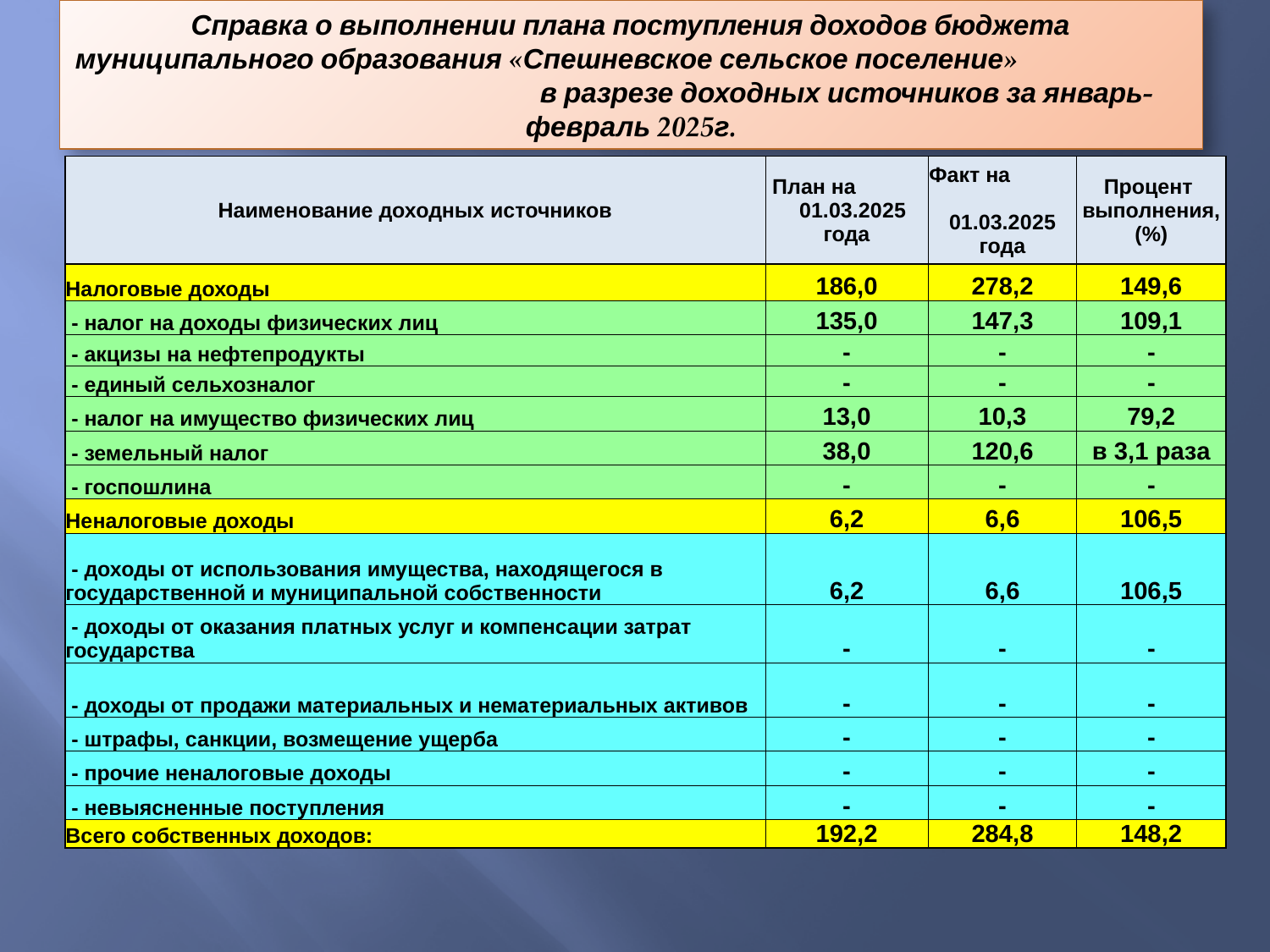

# Справка о выполнении плана поступления доходов бюджета муниципального образования «Спешневское сельское поселение»                                                                                       в разрезе доходных источников за январь-февраль 2025г.
| Наименование доходных источников | План на 01.03.2025 года | Факт на 01.03.2025 года | Процент выполнения, (%) |
| --- | --- | --- | --- |
| Налоговые доходы | 186,0 | 278,2 | 149,6 |
| - налог на доходы физических лиц | 135,0 | 147,3 | 109,1 |
| - акцизы на нефтепродукты | - | - | - |
| - единый сельхозналог | - | - | - |
| - налог на имущество физических лиц | 13,0 | 10,3 | 79,2 |
| - земельный налог | 38,0 | 120,6 | в 3,1 раза |
| - госпошлина | - | - | - |
| Неналоговые доходы | 6,2 | 6,6 | 106,5 |
| - доходы от использования имущества, находящегося в государственной и муниципальной собственности | 6,2 | 6,6 | 106,5 |
| - доходы от оказания платных услуг и компенсации затрат государства | - | - | - |
| - доходы от продажи материальных и нематериальных активов | - | - | - |
| - штрафы, санкции, возмещение ущерба | - | - | - |
| - прочие неналоговые доходы | - | - | - |
| - невыясненные поступления | - | - | - |
| Всего собственных доходов: | 192,2 | 284,8 | 148,2 |